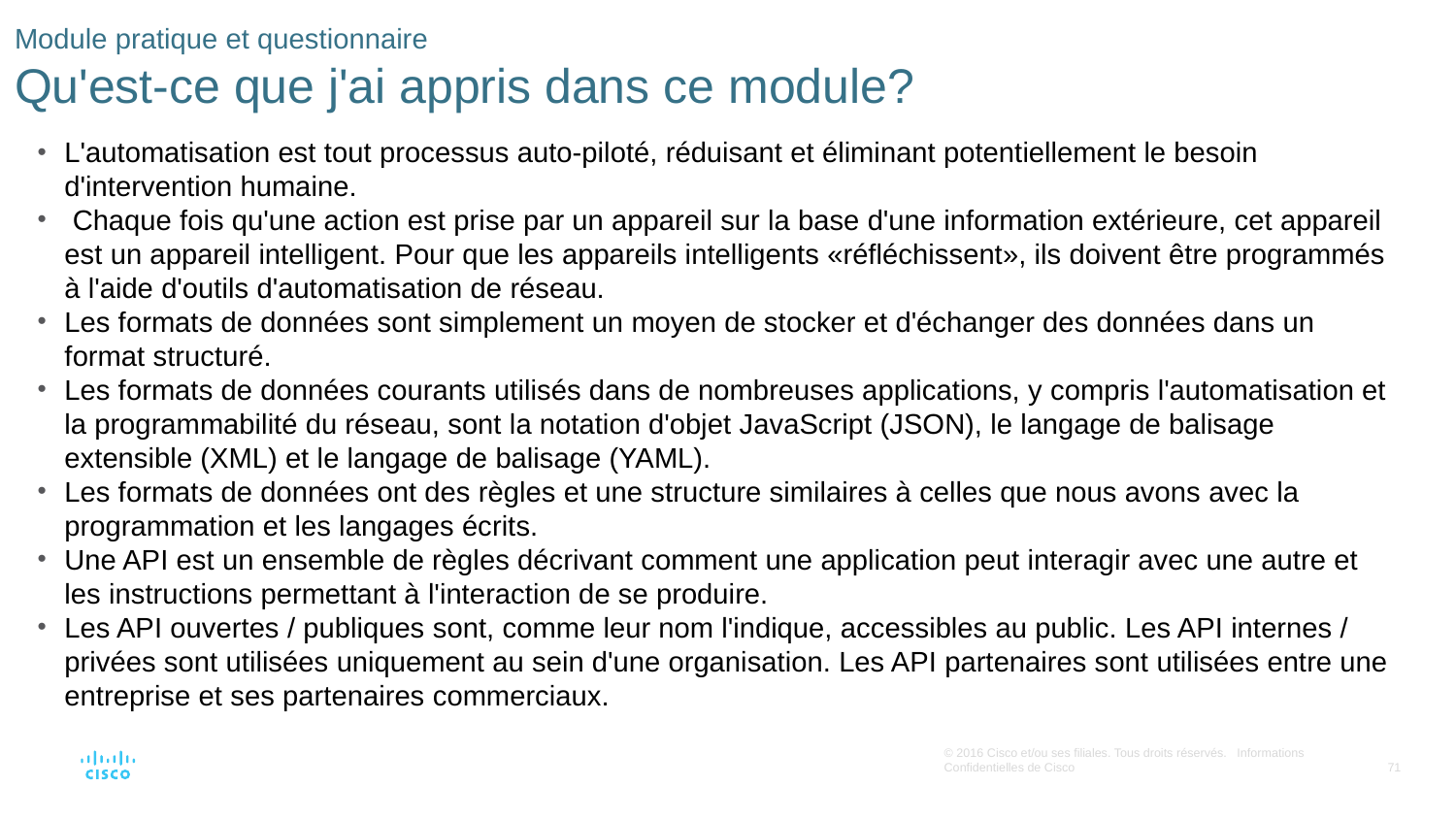

# Module pratique et questionnaire Qu'est-ce que j'ai appris dans ce module?
L'automatisation est tout processus auto-piloté, réduisant et éliminant potentiellement le besoin d'intervention humaine.
 Chaque fois qu'une action est prise par un appareil sur la base d'une information extérieure, cet appareil est un appareil intelligent. Pour que les appareils intelligents «réfléchissent», ils doivent être programmés à l'aide d'outils d'automatisation de réseau.
Les formats de données sont simplement un moyen de stocker et d'échanger des données dans un format structuré.
Les formats de données courants utilisés dans de nombreuses applications, y compris l'automatisation et la programmabilité du réseau, sont la notation d'objet JavaScript (JSON), le langage de balisage extensible (XML) et le langage de balisage (YAML).
Les formats de données ont des règles et une structure similaires à celles que nous avons avec la programmation et les langages écrits.
Une API est un ensemble de règles décrivant comment une application peut interagir avec une autre et les instructions permettant à l'interaction de se produire.
Les API ouvertes / publiques sont, comme leur nom l'indique, accessibles au public. Les API internes / privées sont utilisées uniquement au sein d'une organisation. Les API partenaires sont utilisées entre une entreprise et ses partenaires commerciaux.